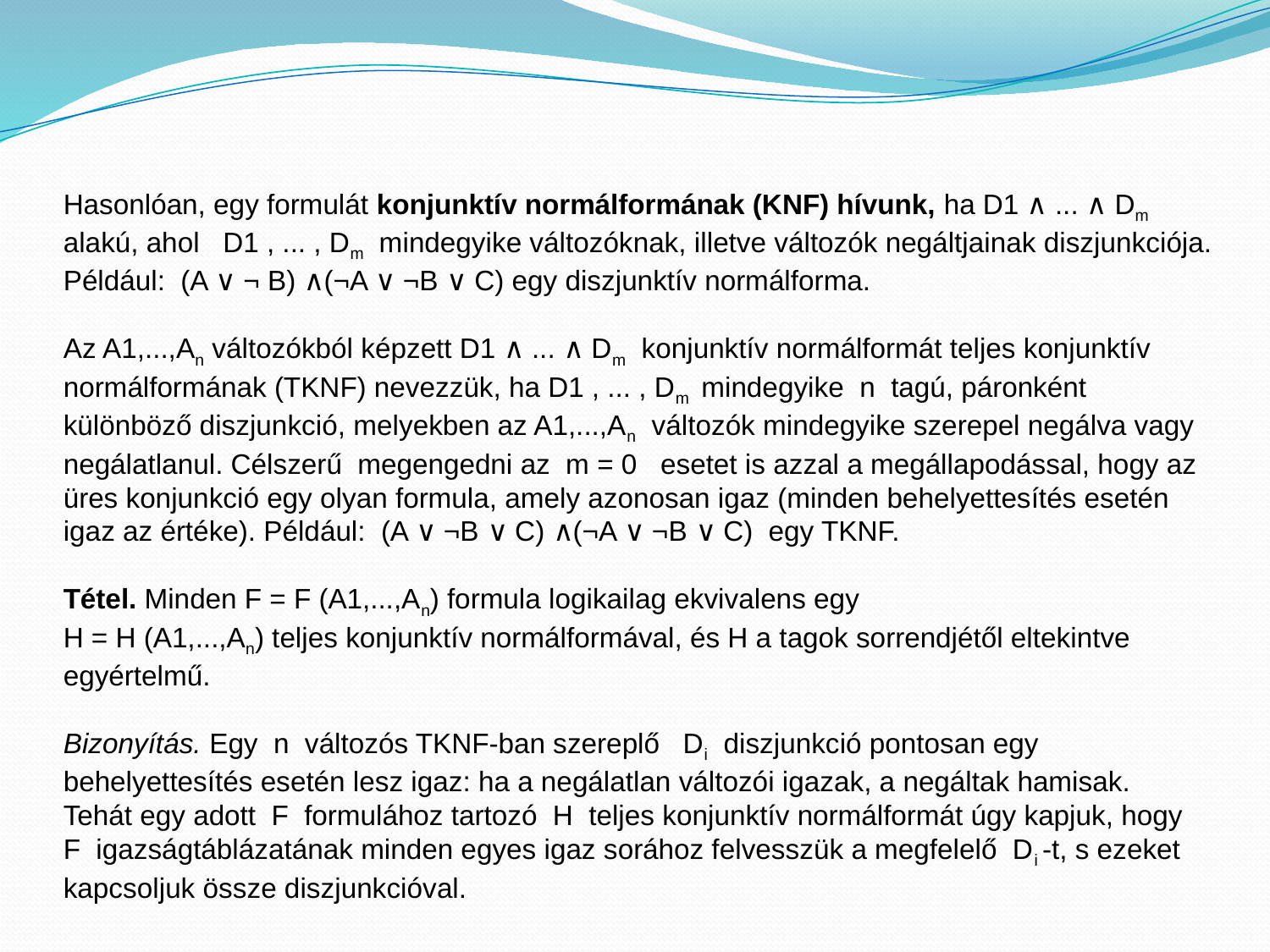

Hasonlóan, egy formulát konjunktív normálformának (KNF) hívunk, ha D1 ∧ ... ∧ Dm
alakú, ahol   D1 , ... , Dm  mindegyike változóknak, illetve változók negáltjainak diszjunkciója.
Például:  (A ∨ ¬ B) ∧(¬A ∨ ¬B ∨ C) egy diszjunktív normálforma.

Az A1,...,An változókból képzett D1 ∧ ... ∧ Dm  konjunktív normálformát teljes konjunktív
normálformának (TKNF) nevezzük, ha D1 , ... , Dm  mindegyike  n  tagú, páronként
különböző diszjunkció, melyekben az A1,...,An  változók mindegyike szerepel negálva vagy
negálatlanul. Célszerű  megengedni az  m = 0   esetet is azzal a megállapodással, hogy az
üres konjunkció egy olyan formula, amely azonosan igaz (minden behelyettesítés esetén
igaz az értéke). Például:  (A ∨ ¬B ∨ C) ∧(¬A ∨ ¬B ∨ C)  egy TKNF.

Tétel. Minden F = F (A1,...,An) formula logikailag ekvivalens egy
H = H (A1,...,An) teljes konjunktív normálformával, és H a tagok sorrendjétől eltekintve
egyértelmű.

Bizonyítás. Egy  n  változós TKNF-ban szereplő   Di  diszjunkció pontosan egy
behelyettesítés esetén lesz igaz: ha a negálatlan változói igazak, a negáltak hamisak.
Tehát egy adott  F  formulához tartozó  H  teljes konjunktív normálformát úgy kapjuk, hogy
F  igazságtáblázatának minden egyes igaz sorához felvesszük a megfelelő  Di -t, s ezeket
kapcsoljuk össze diszjunkcióval.